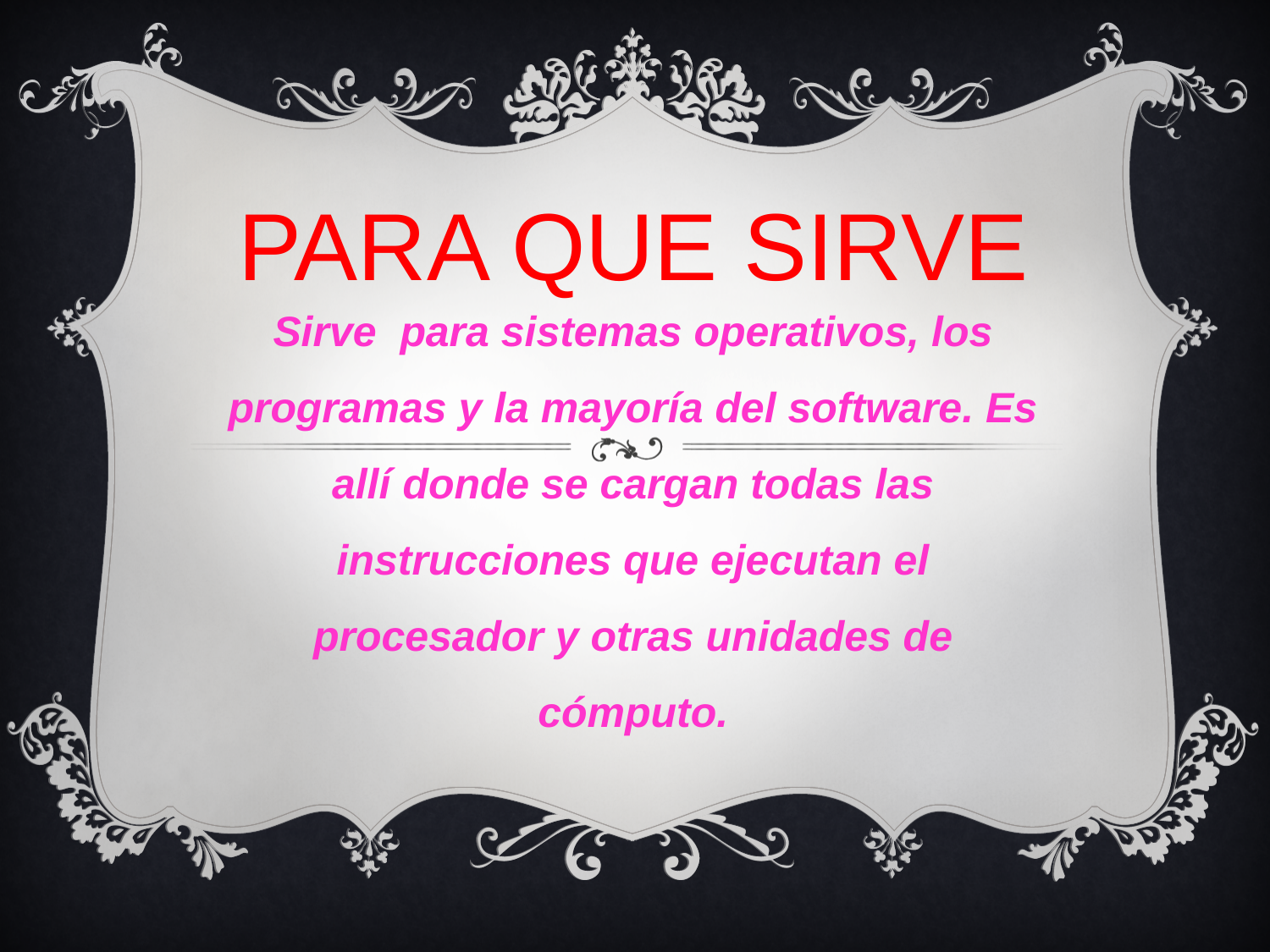

PARA QUE SIRVE

Sirve  para sistemas operativos, los programas y la mayoría del software. Es allí donde se cargan todas las instrucciones que ejecutan el procesador y otras unidades de cómputo.